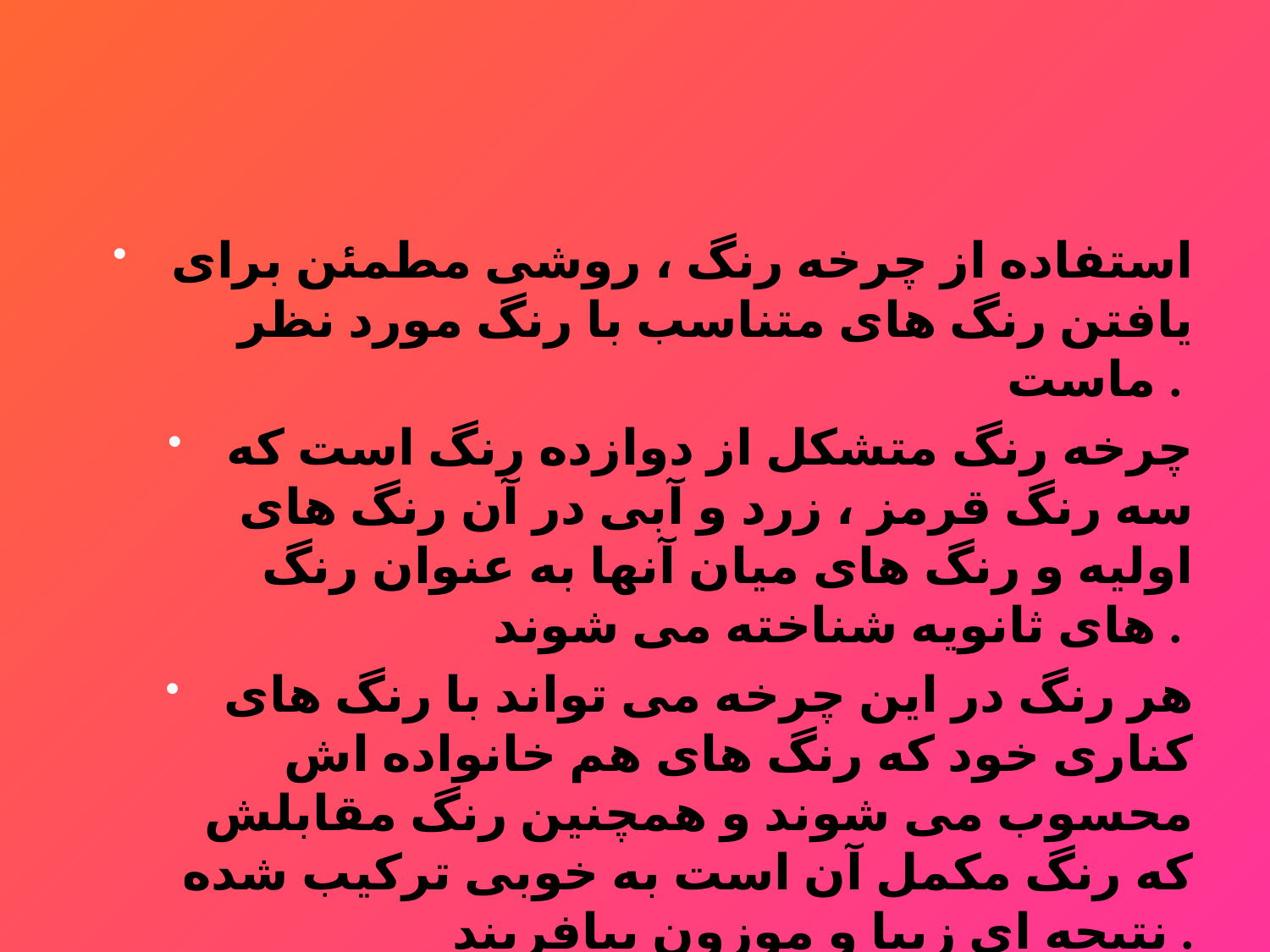

#
استفاده از چرخه رنگ ، روشی مطمئن برای یافتن رنگ های متناسب با رنگ مورد نظر ماست .
چرخه رنگ متشکل از دوازده رنگ است که سه رنگ قرمز ، زرد و آبی در آن رنگ های اولیه و رنگ های میان آنها به عنوان رنگ های ثانویه شناخته می شوند .
هر رنگ در این چرخه می تواند با رنگ های کناری خود که رنگ های هم خانواده اش محسوب می شوند و همچنین رنگ مقابلش که رنگ مکمل آن است به خوبی ترکیب شده نتیجه ای زیبا و موزون بیافریند .